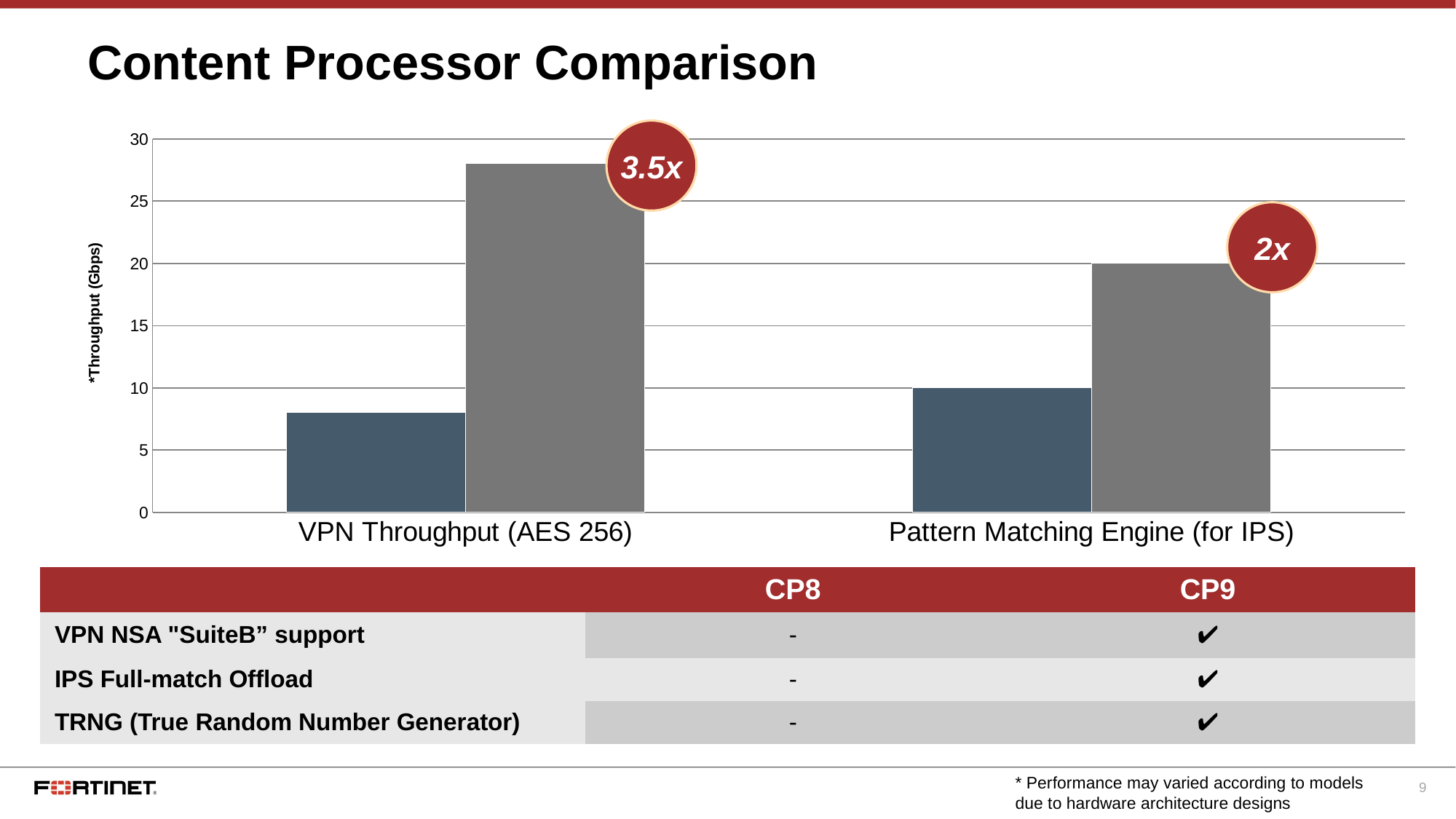

# Content Processor Comparison

### Chart

| Category | CP8 | CP9 |
|---|---|---|
| VPN Throughput (AES 256) | 8.0 | 28.0 |
| Pattern Matching Engine (for IPS) | 10.0 | 20.0 |
3.5x
2x
|  | CP8 | CP9 |
| --- | --- | --- |
| VPN NSA "SuiteB” support | - | ✔ |
| IPS Full-match Offload | - | ✔ |
| TRNG (True Random Number Generator) | - | ✔ |
* Performance may varied according to models due to hardware architecture designs